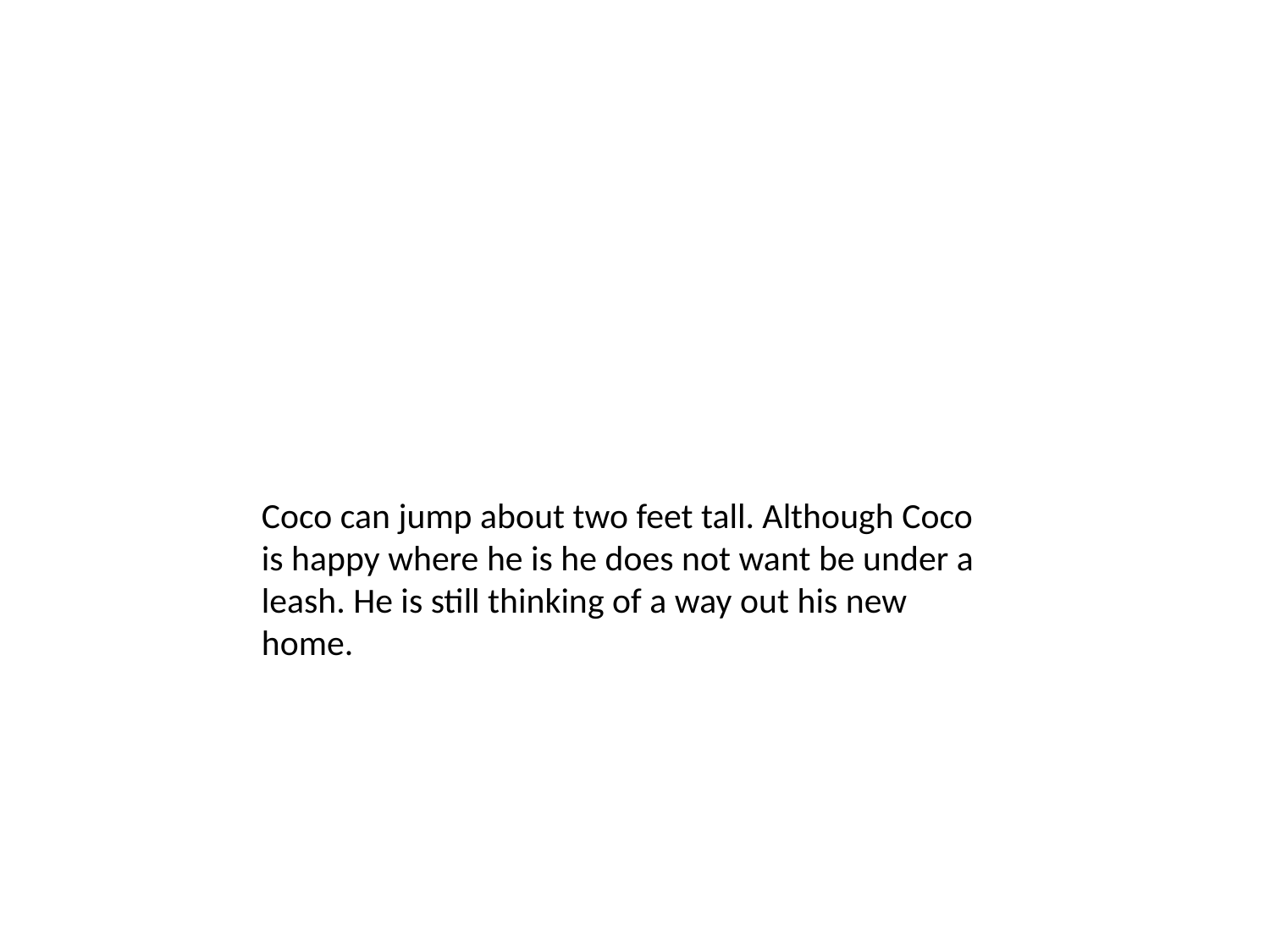

Coco can jump about two feet tall. Although Coco is happy where he is he does not want be under a leash. He is still thinking of a way out his new home.